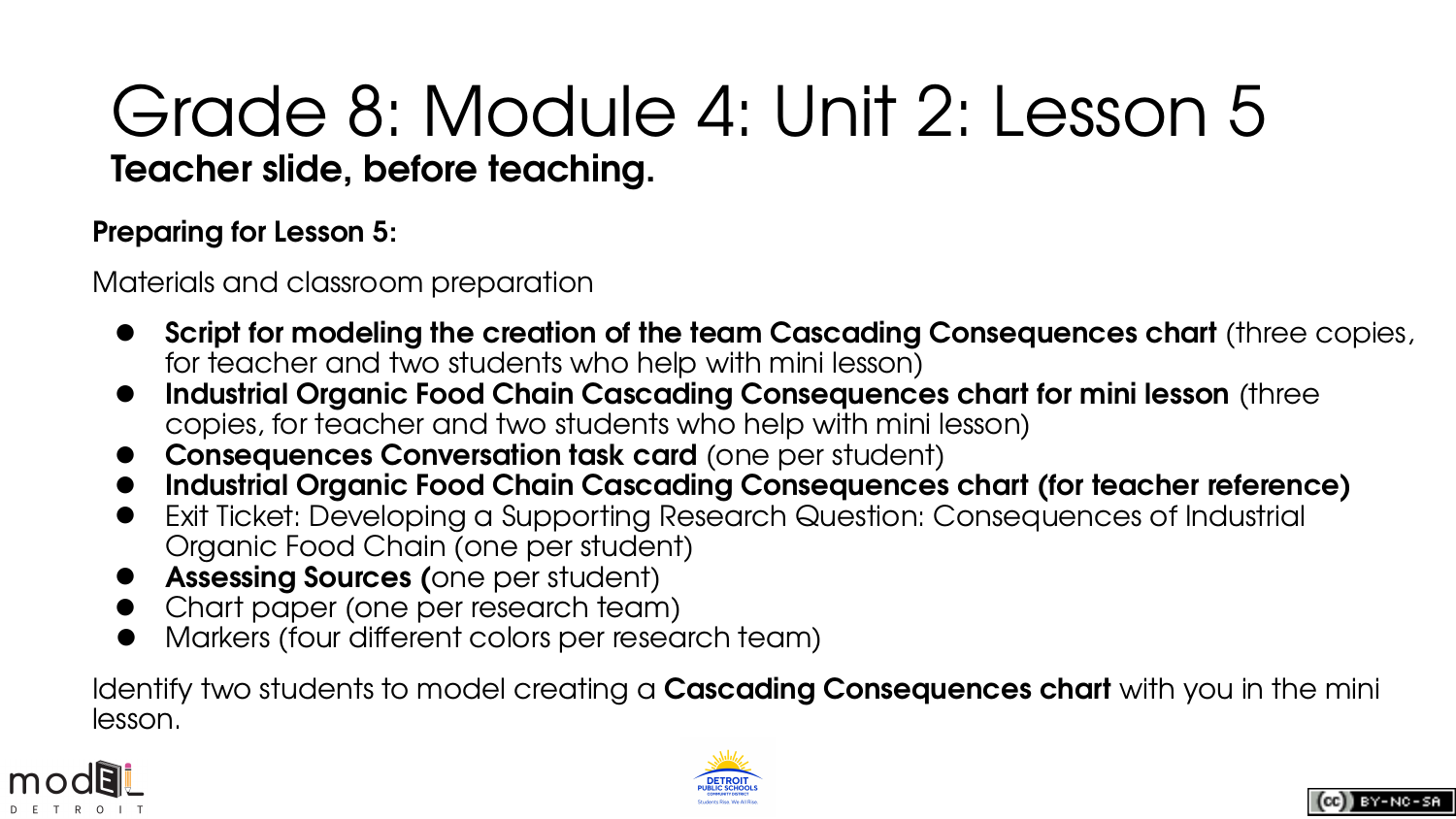

# Grade 8: Module 4: Unit 2: Lesson 5
Teacher slide, before teaching.

Preparing for Lesson 5:
Materials and classroom preparation
Script for modeling the creation of the team Cascading Consequences chart (three copies, for teacher and two students who help with mini lesson)
Industrial Organic Food Chain Cascading Consequences chart for mini lesson (three copies, for teacher and two students who help with mini lesson)
Consequences Conversation task card (one per student)
Industrial Organic Food Chain Cascading Consequences chart (for teacher reference)
Exit Ticket: Developing a Supporting Research Question: Consequences of Industrial Organic Food Chain (one per student)
Assessing Sources (one per student)
Chart paper (one per research team)
Markers (four different colors per research team)
Identify two students to model creating a Cascading Consequences chart with you in the mini lesson.